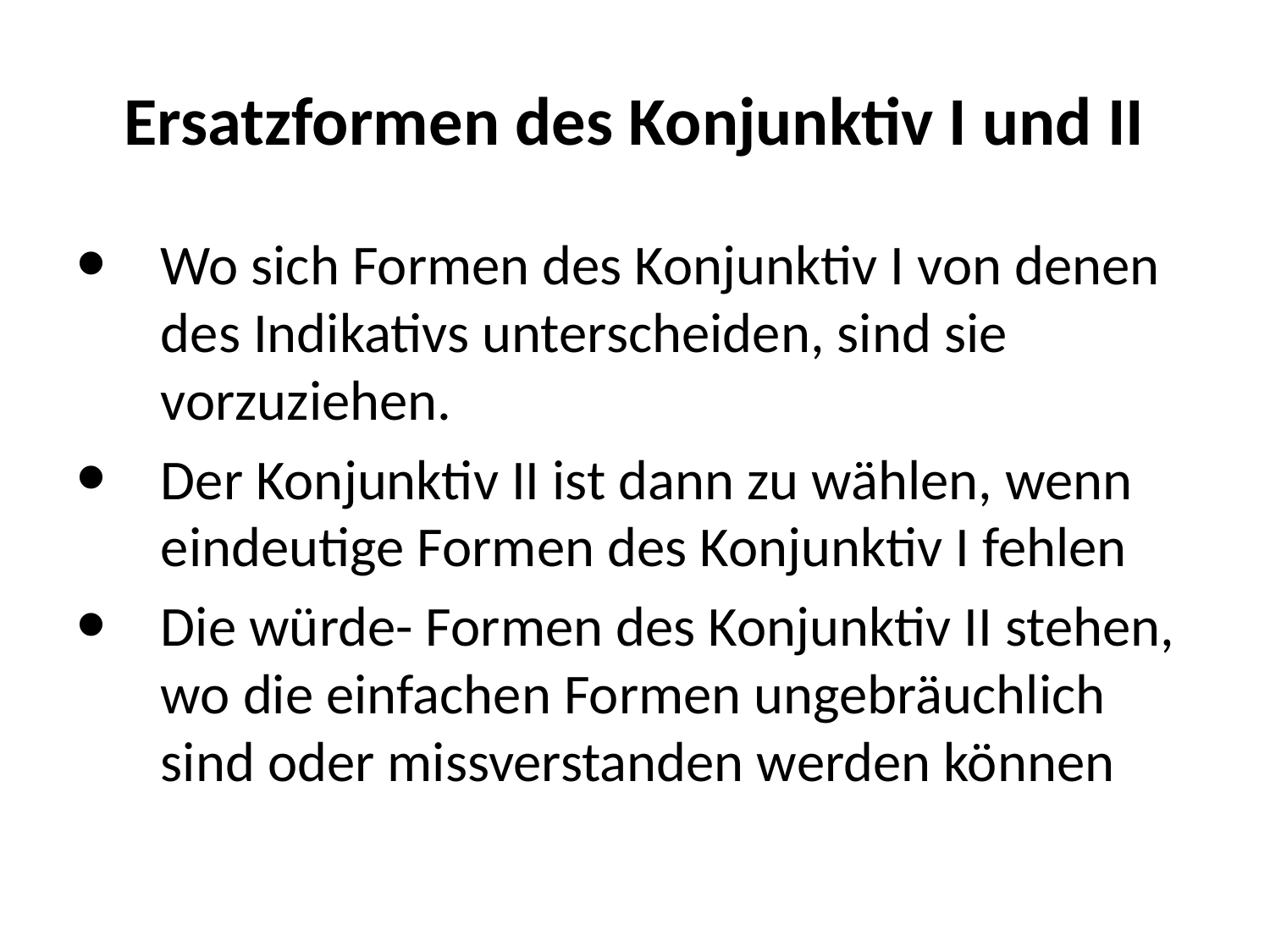

# Ersatzformen des Konjunktiv I und II
Wo sich Formen des Konjunktiv I von denen des Indikativs unterscheiden, sind sie vorzuziehen.
Der Konjunktiv II ist dann zu wählen, wenn eindeutige Formen des Konjunktiv I fehlen
Die würde- Formen des Konjunktiv II stehen, wo die einfachen Formen ungebräuchlich sind oder missverstanden werden können